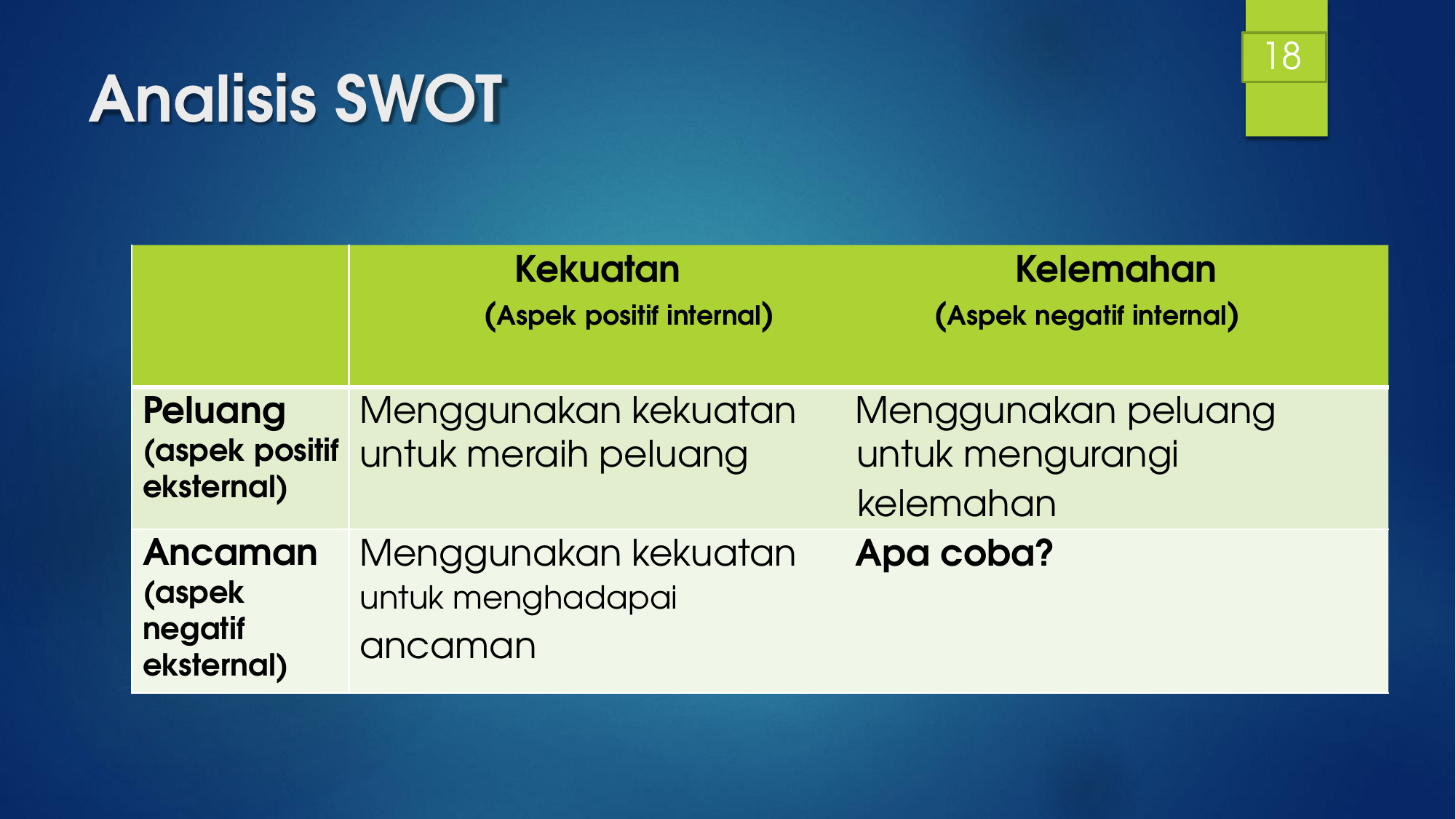

18

Analisis
SWOT

Kekuatan                                Kelemahan
(Aspek positif internal)                 (Aspek negatif internal)

Peluang (aspek positif eksternal)

Menggunakan kekuatan     Menggunakan peluang untuk meraih peluang          untuk mengurangi

kelemahan

Ancaman (aspek negatif eksternal)
Menggunakan kekuatan     Apa coba?
untuk menghadapai
ancaman